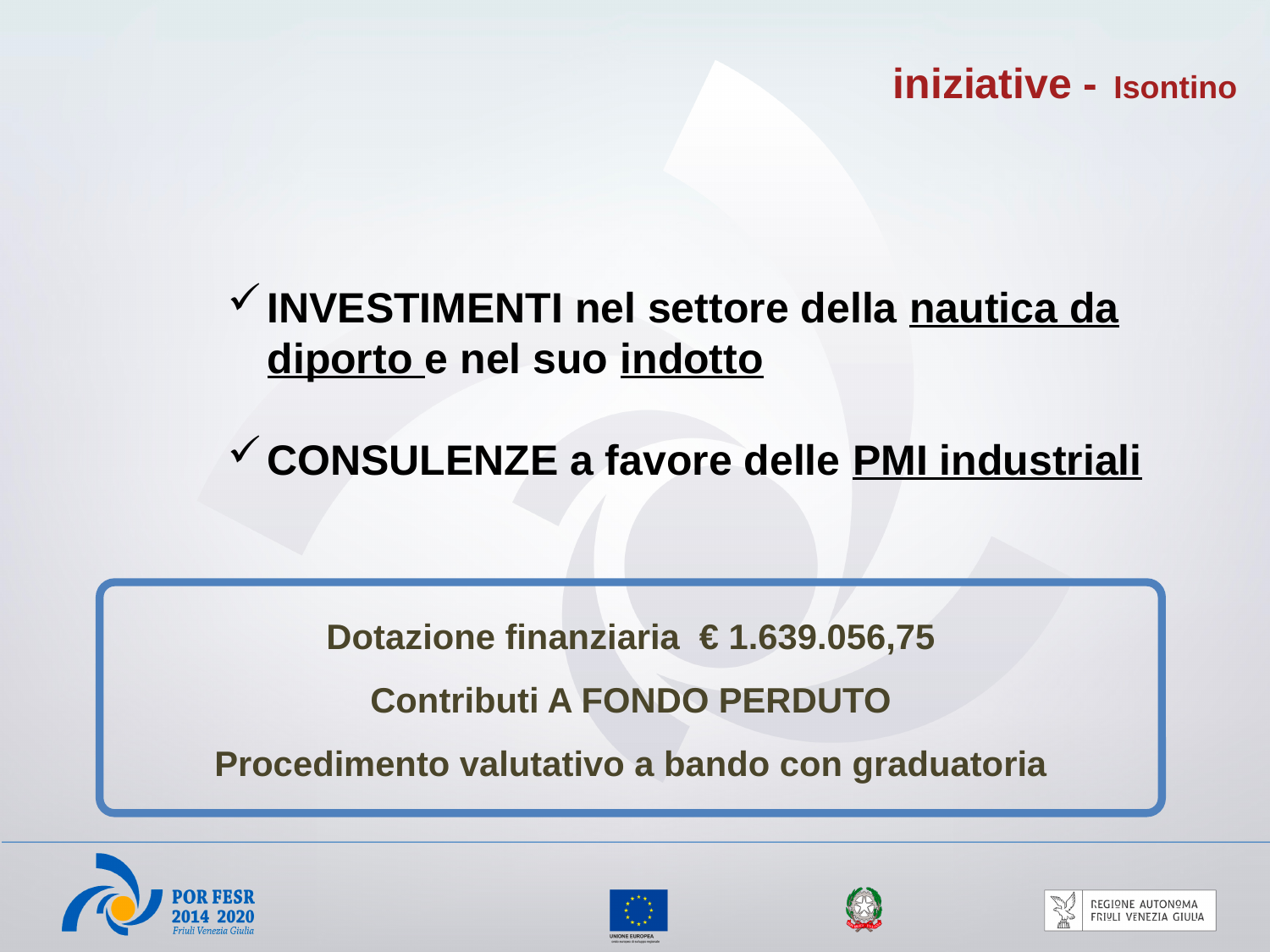

iniziative - Isontino

INVESTIMENTI nel settore della nautica da diporto e nel suo indotto

CONSULENZE a favore delle PMI industriali

Dotazione finanziaria  € 1.639.056,75

Contributi A FONDO PERDUTO

Procedimento valutativo a bando con graduatoria